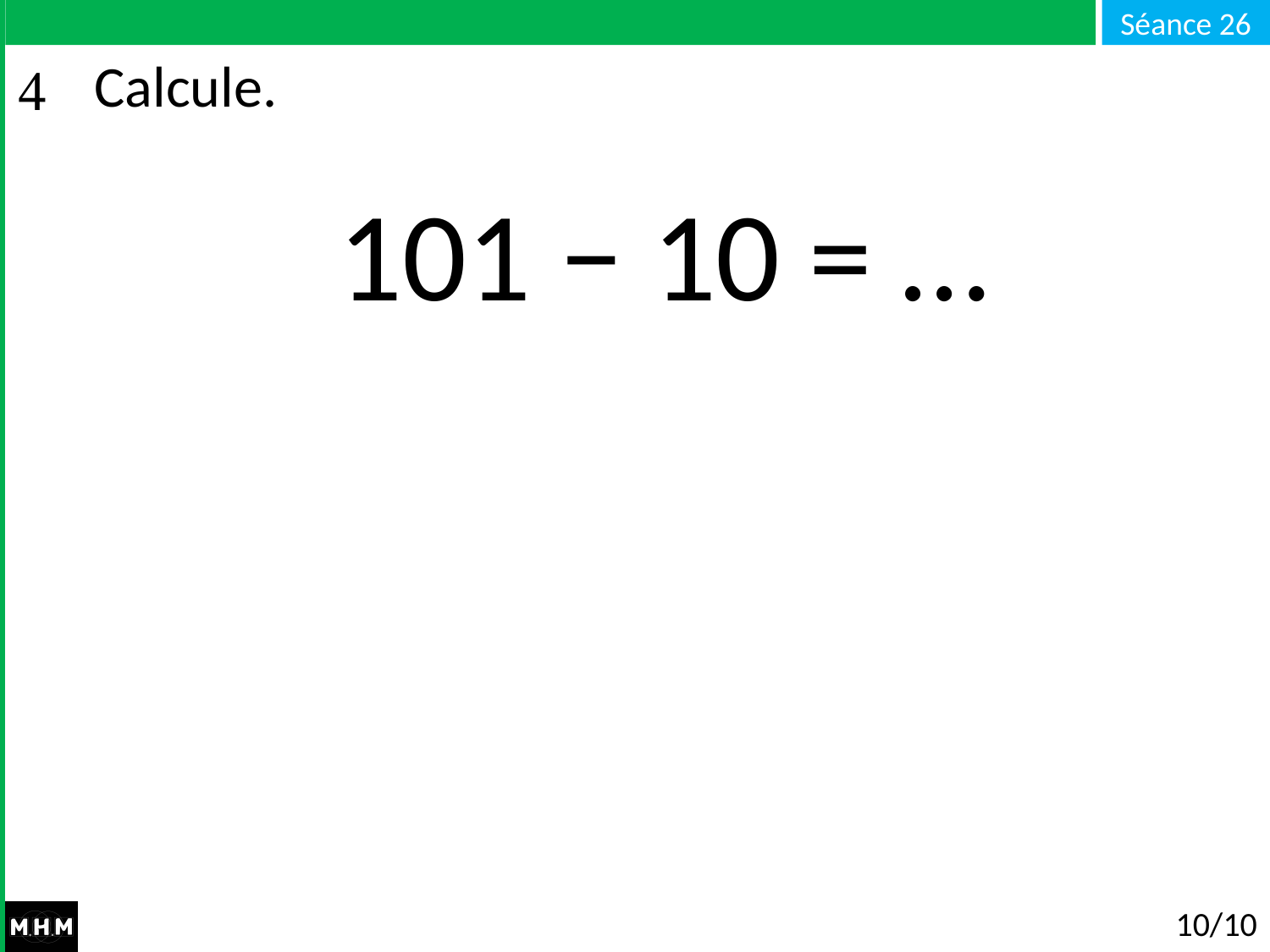

# Calcule.
101 − 10 = …
10/10